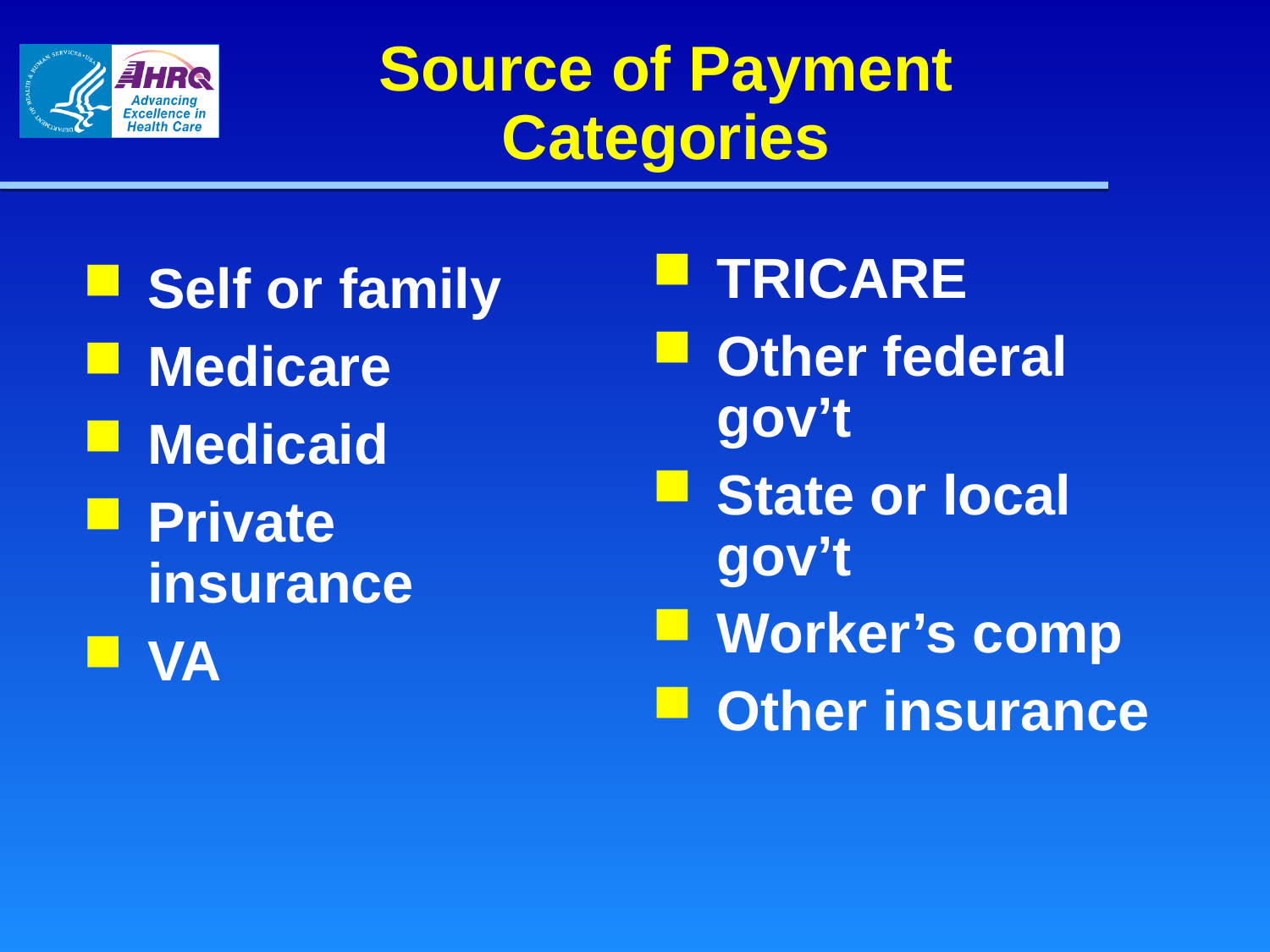

# Source of Payment Categories
TRICARE
Other federal gov’t
State or local gov’t
Worker’s comp
Other insurance

Self or family
Medicare
Medicaid
Private insurance
VA